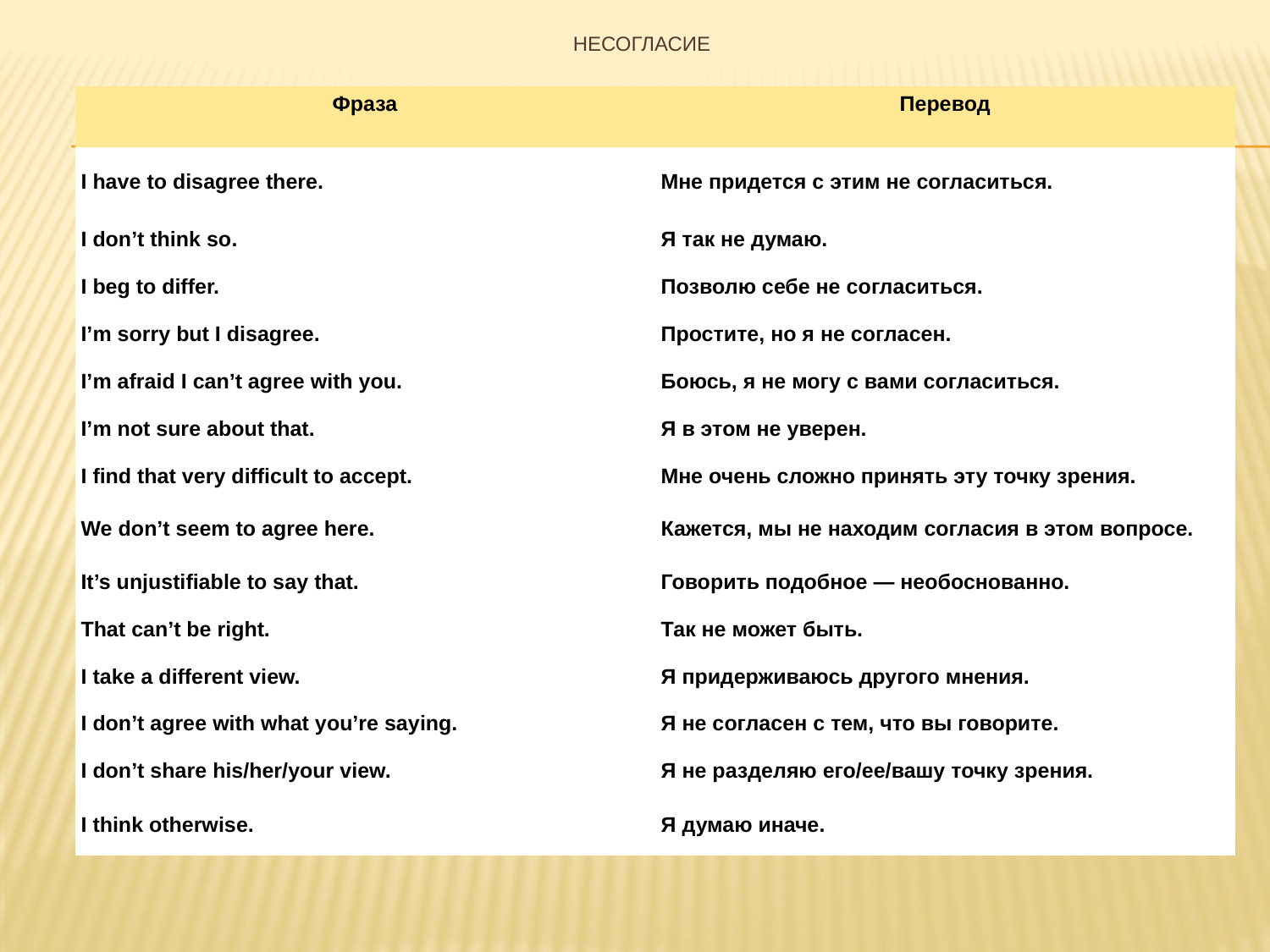

# Несогласие
| Фраза | Перевод |
| --- | --- |
| I have to disagree there. | Мне придется с этим не согласиться. |
| I don’t think so. | Я так не думаю. |
| I beg to differ. | Позволю себе не согласиться. |
| I’m sorry but I disagree. | Простите, но я не согласен. |
| I’m afraid I can’t agree with you. | Боюсь, я не могу с вами согласиться. |
| I’m not sure about that. | Я в этом не уверен. |
| I find that very difficult to accept. | Мне очень сложно принять эту точку зрения. |
| We don’t seem to agree here. | Кажется, мы не находим согласия в этом вопросе. |
| It’s unjustifiable to say that. | Говорить подобное — необоснованно. |
| That can’t be right. | Так не может быть. |
| I take a different view. | Я придерживаюсь другого мнения. |
| I don’t agree with what you’re saying. | Я не согласен с тем, что вы говорите. |
| I don’t share his/her/your view. | Я не разделяю его/ее/вашу точку зрения. |
| I think otherwise. | Я думаю иначе. |